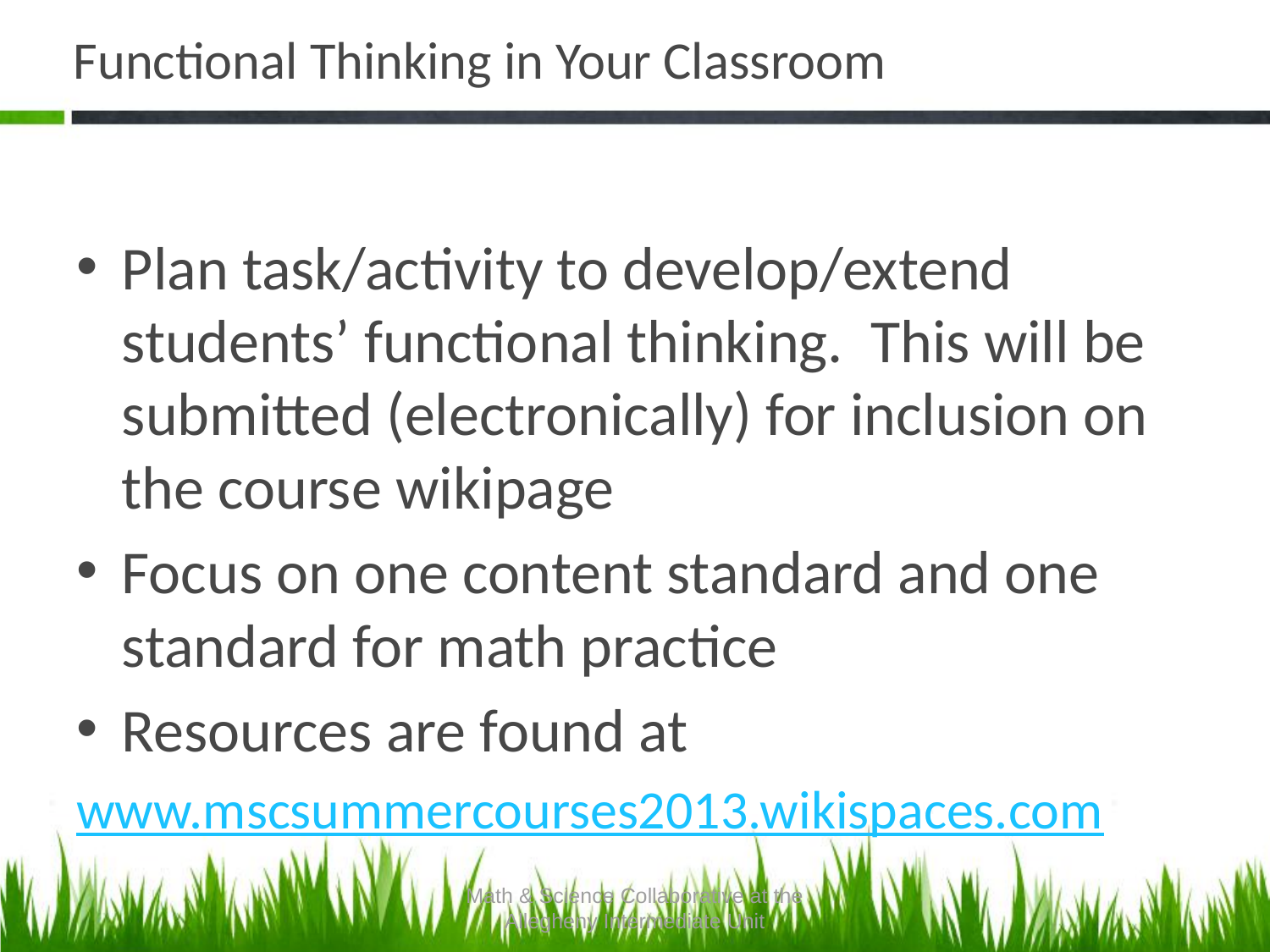

# Functional Thinking in Your Classroom
Plan task/activity to develop/extend students’ functional thinking.  This will be submitted (electronically) for inclusion on the course wikipage
Focus on one content standard and one standard for math practice
Resources are found at
www.mscsummercourses2013.wikispaces.com

Math & Science Collaborative at the Allegheny Intermediate Unit